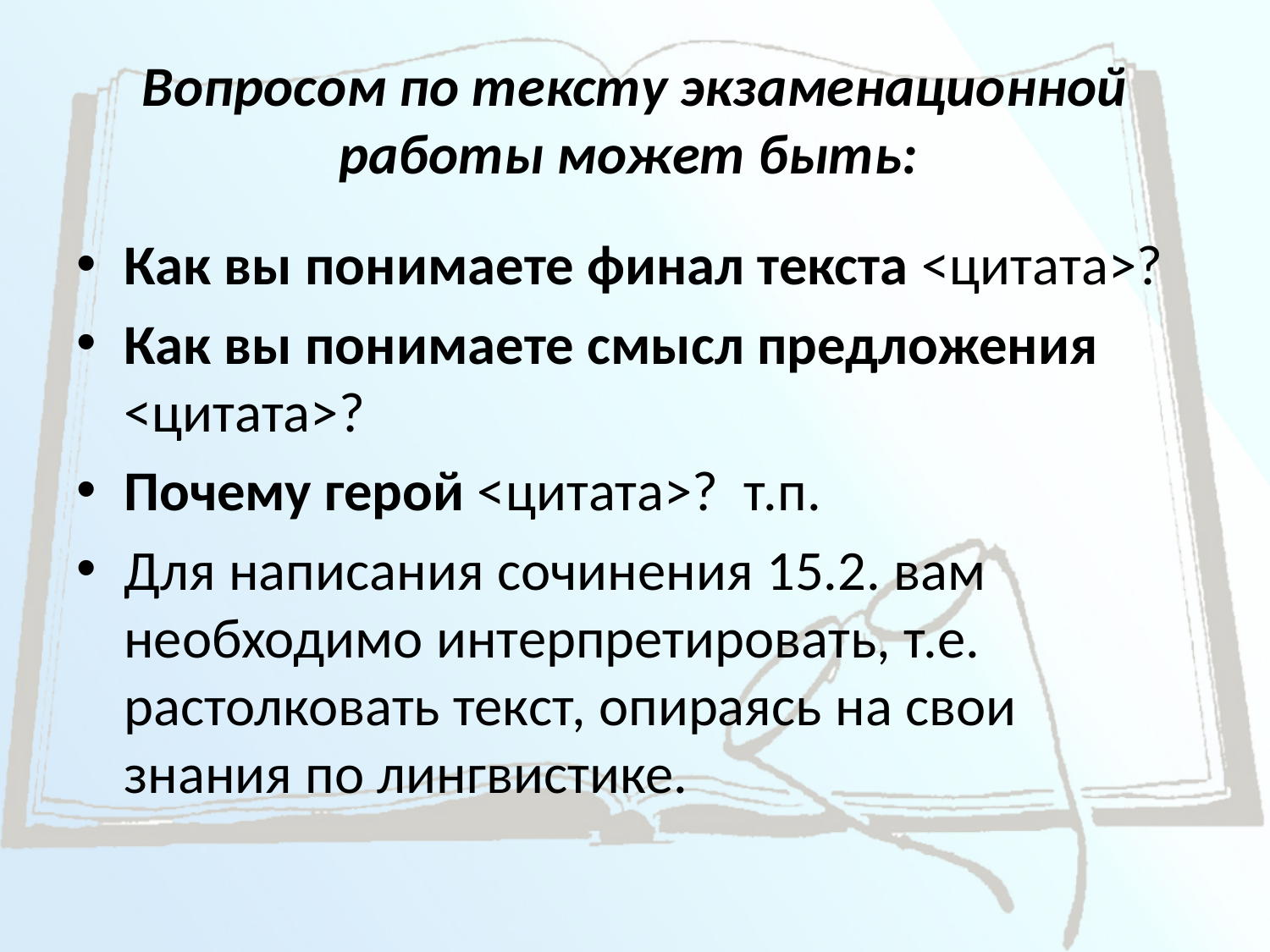

# Вопросом по тексту экзаменационной работы может быть:
Как вы понимаете финал текста <цитата>?
Как вы понимаете смысл предложения <цитата>?
Почему герой <цитата>?  т.п.
Для написания сочинения 15.2. вам необходимо интерпретировать, т.е. растолковать текст, опираясь на свои знания по лингвистике.